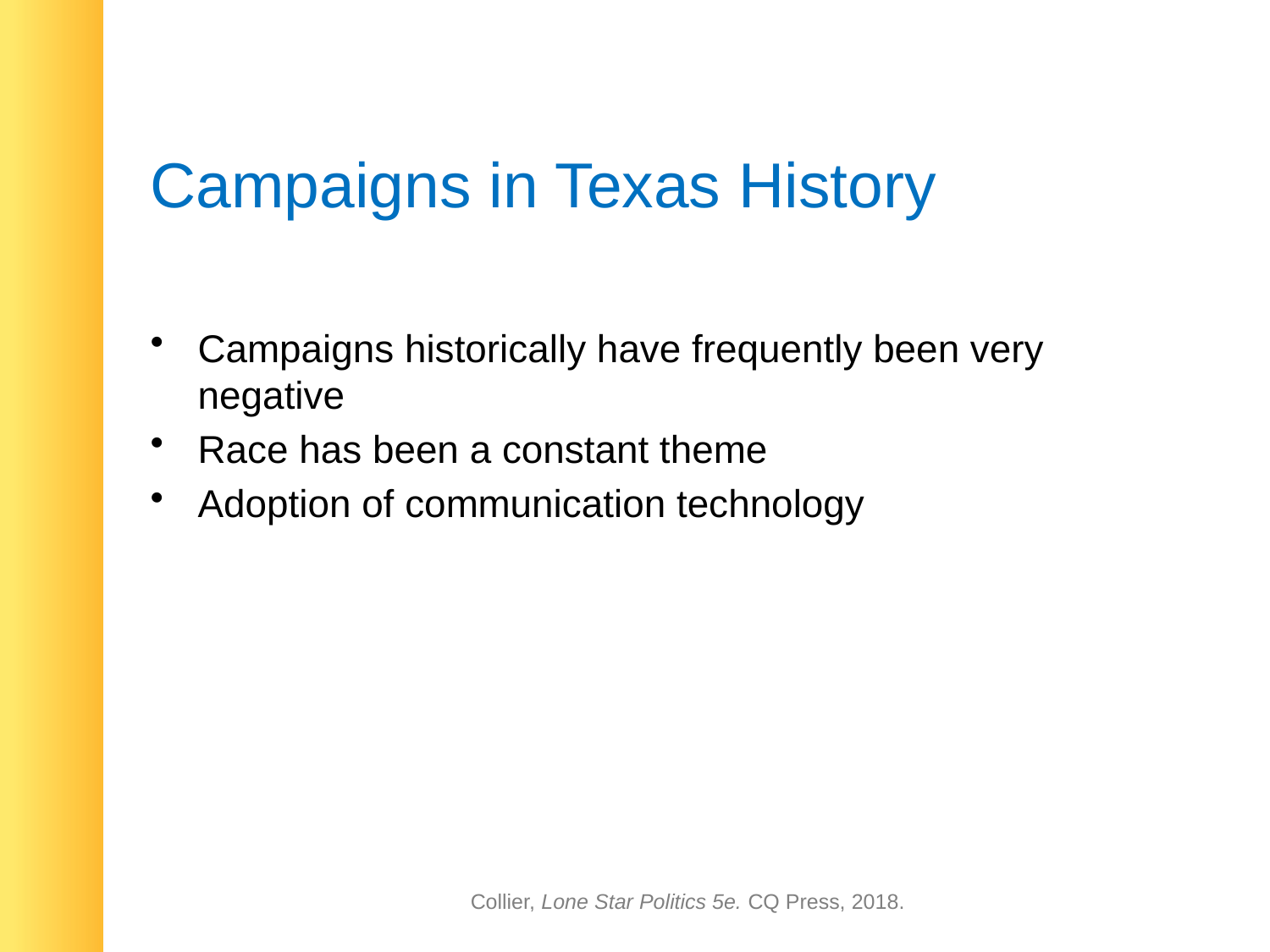

# Campaigns in Texas History
Campaigns historically have frequently been very negative
Race has been a constant theme
Adoption of communication technology
Collier, Lone Star Politics 5e. CQ Press, 2018.